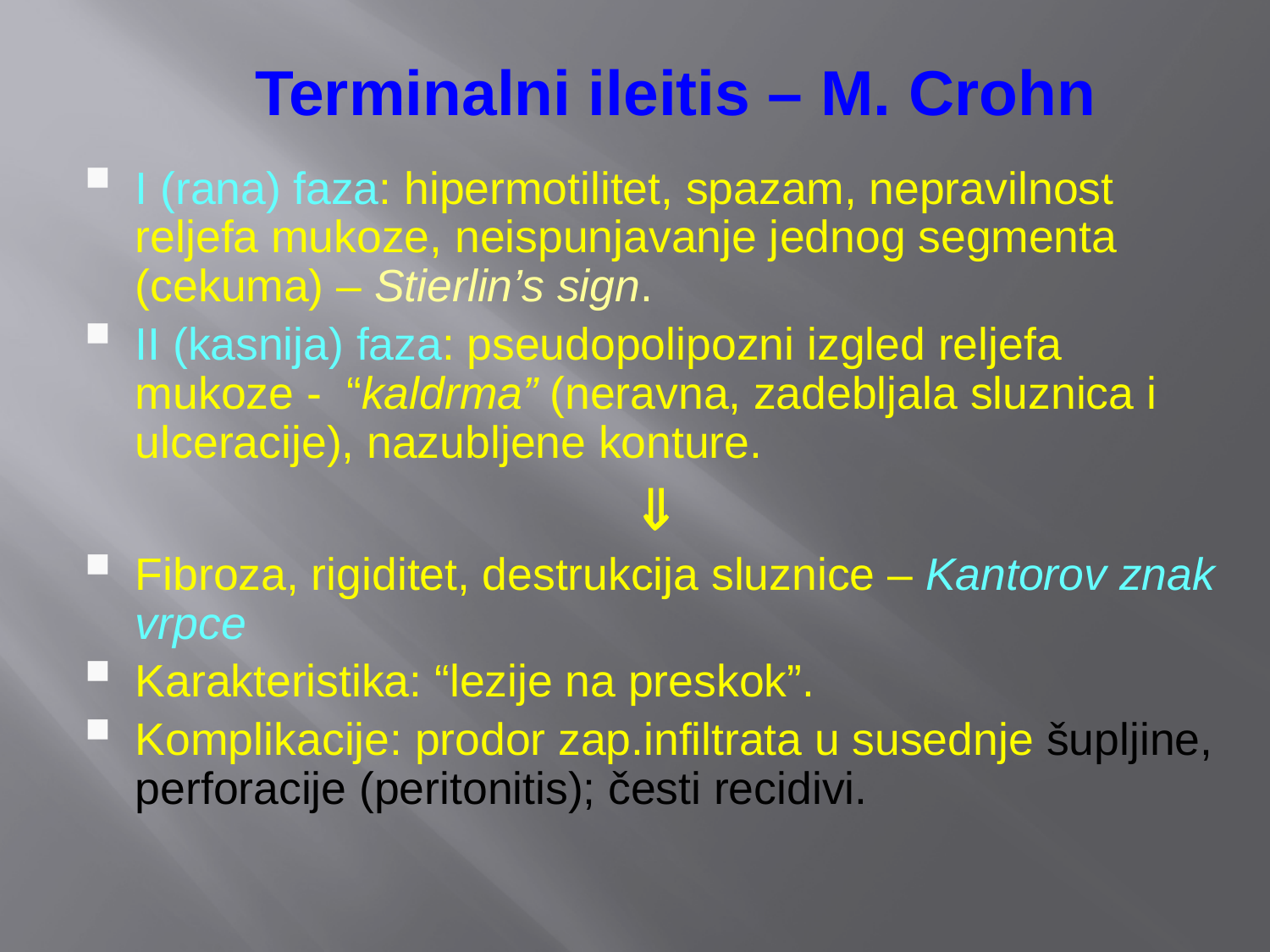

# Terminalni ileitis – M. Crohn
I (rana) faza: hipermotilitet, spazam, nepravilnost reljefa mukoze, neispunjavanje jednog segmenta (cekuma) – Stierlin’s sign.
II (kasnija) faza: pseudopolipozni izgled reljefa mukoze -  “kaldrma” (neravna, zadebljala sluznica i ulceracije), nazubljene konture.
⇓
Fibroza, rigiditet, destrukcija sluznice – Kantorov znak vrpce
Karakteristika: “lezije na preskok”.
Komplikacije: prodor zap.infiltrata u susednje šupljine, perforacije (peritonitis); česti recidivi.